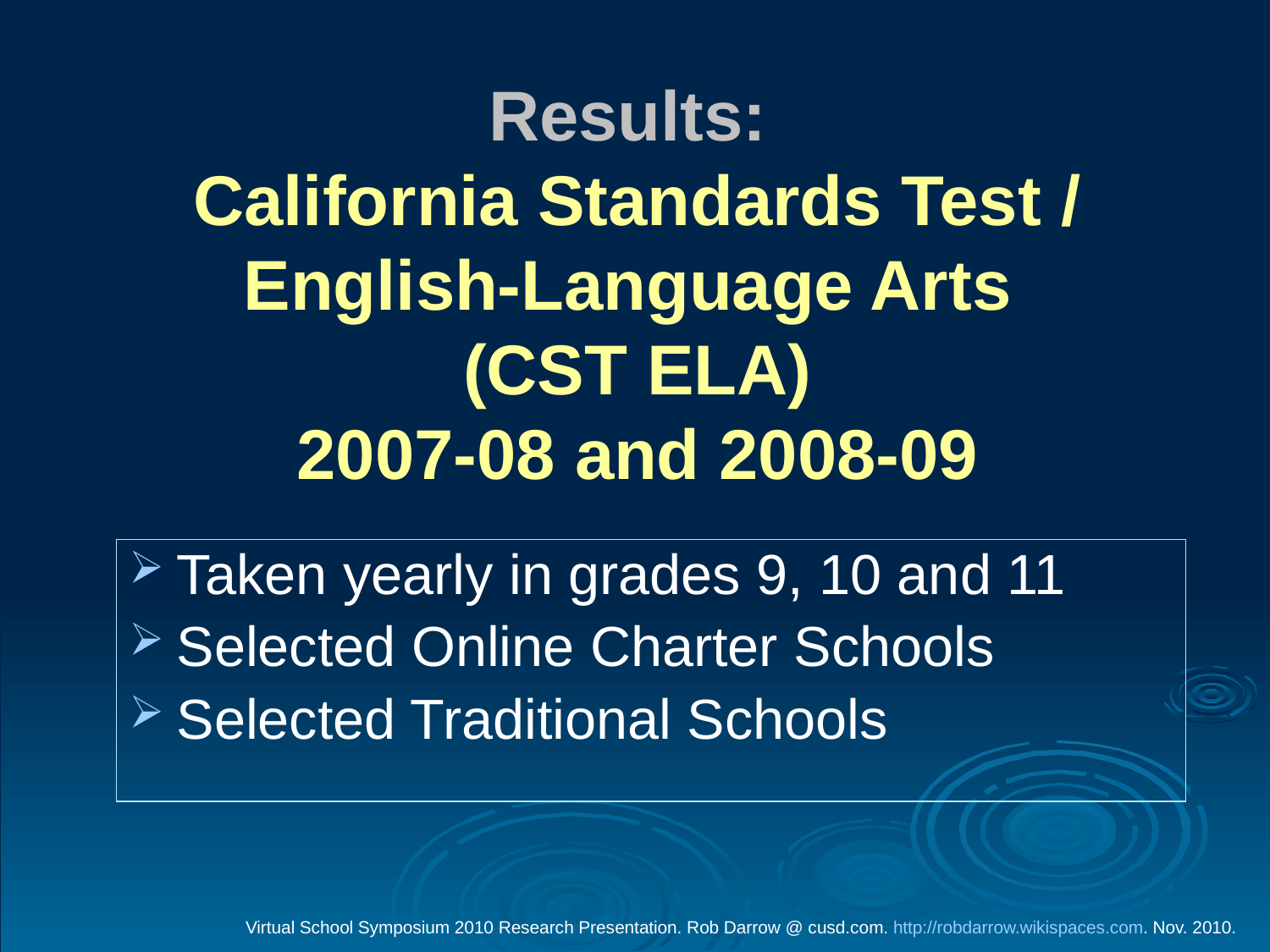

# Results: California Standards Test / English-Language Arts (CST ELA) 2007-08 and 2008-09
Taken yearly in grades 9, 10 and 11
Selected Online Charter Schools
Selected Traditional Schools